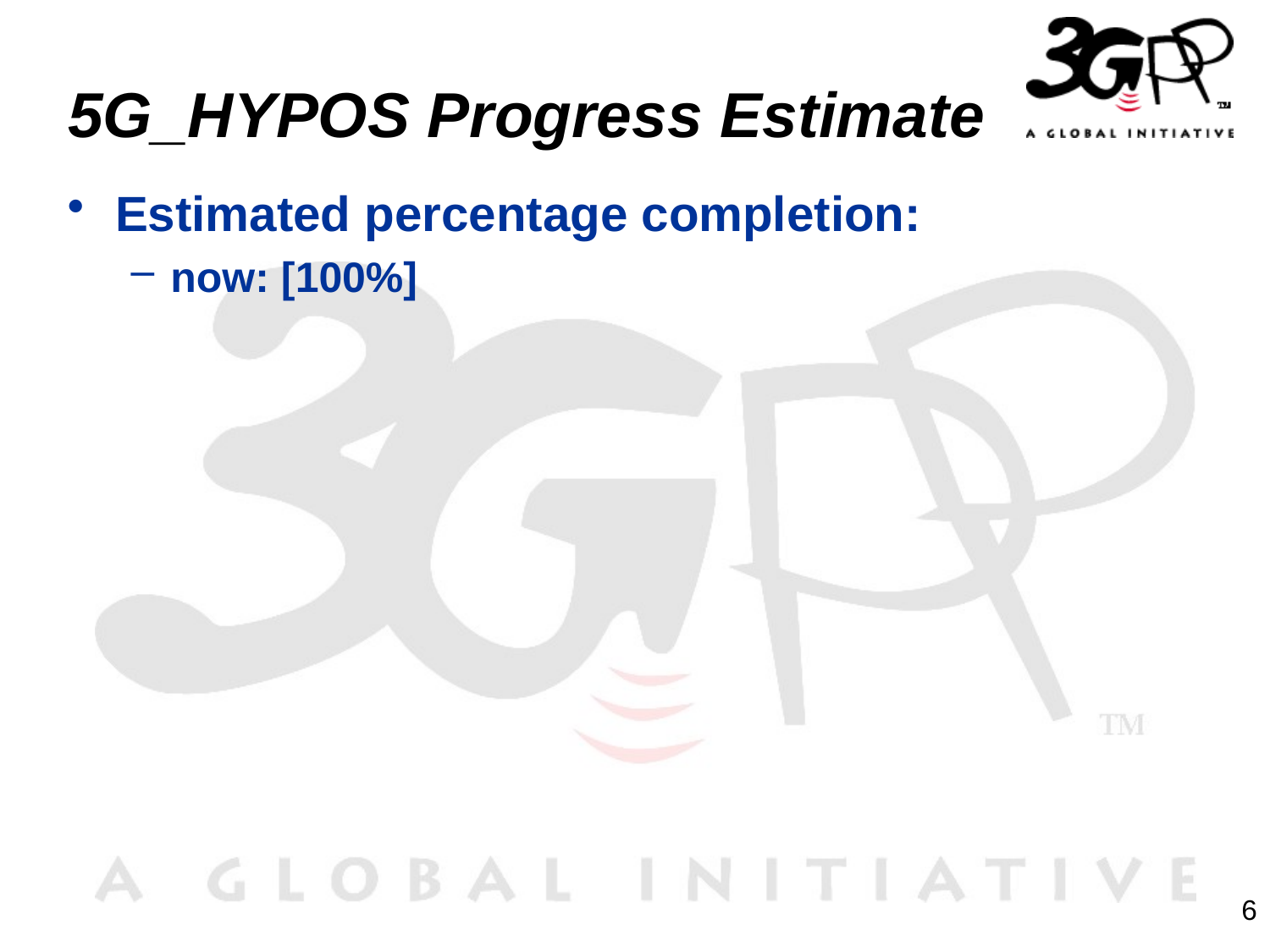

# 5G_HYPOS Progress Estimate
Estimated percentage completion:
now: [100%]
6